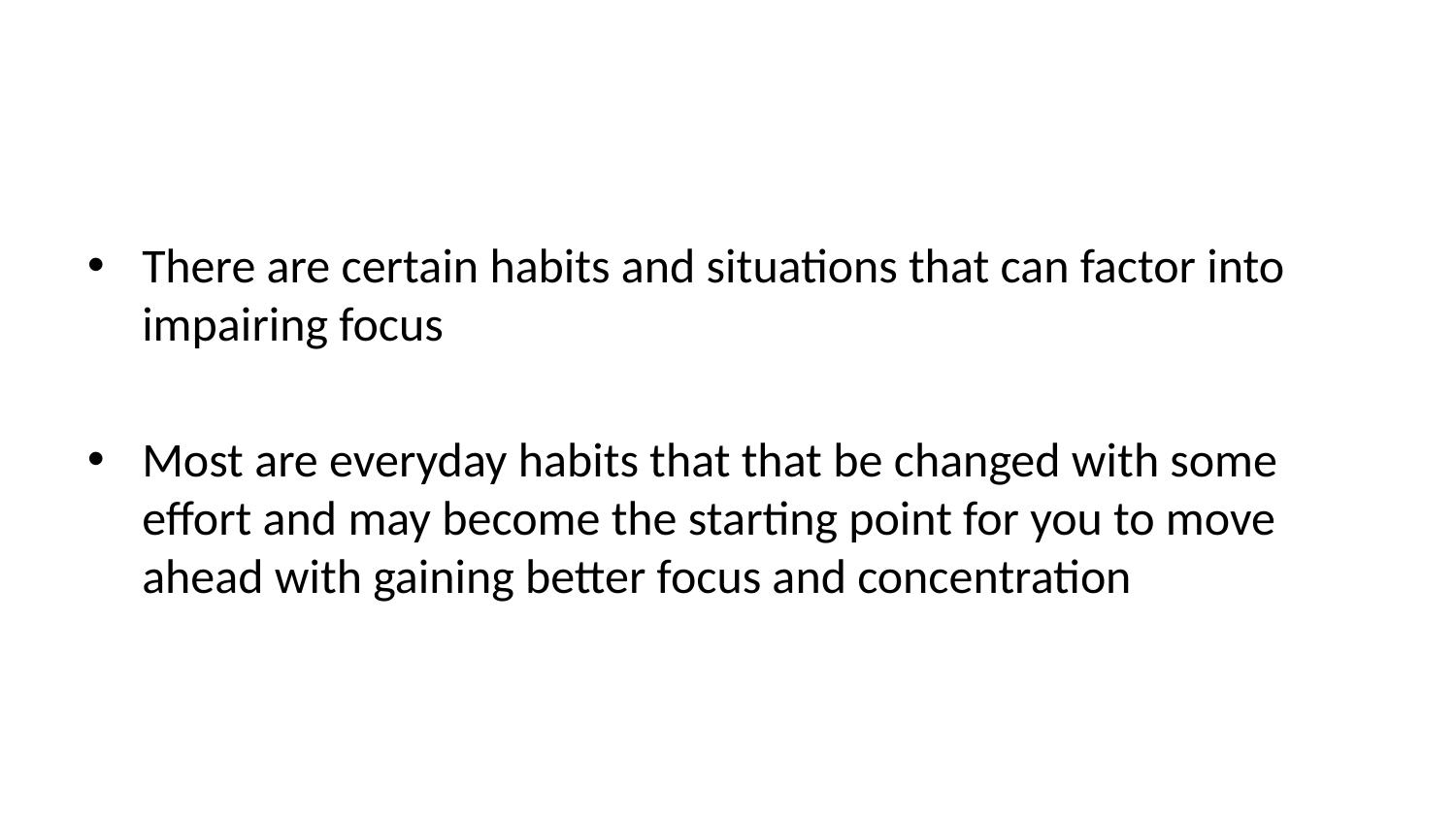

There are certain habits and situations that can factor into impairing focus

Most are everyday habits that that be changed with some effort and may become the starting point for you to move ahead with gaining better focus and concentration